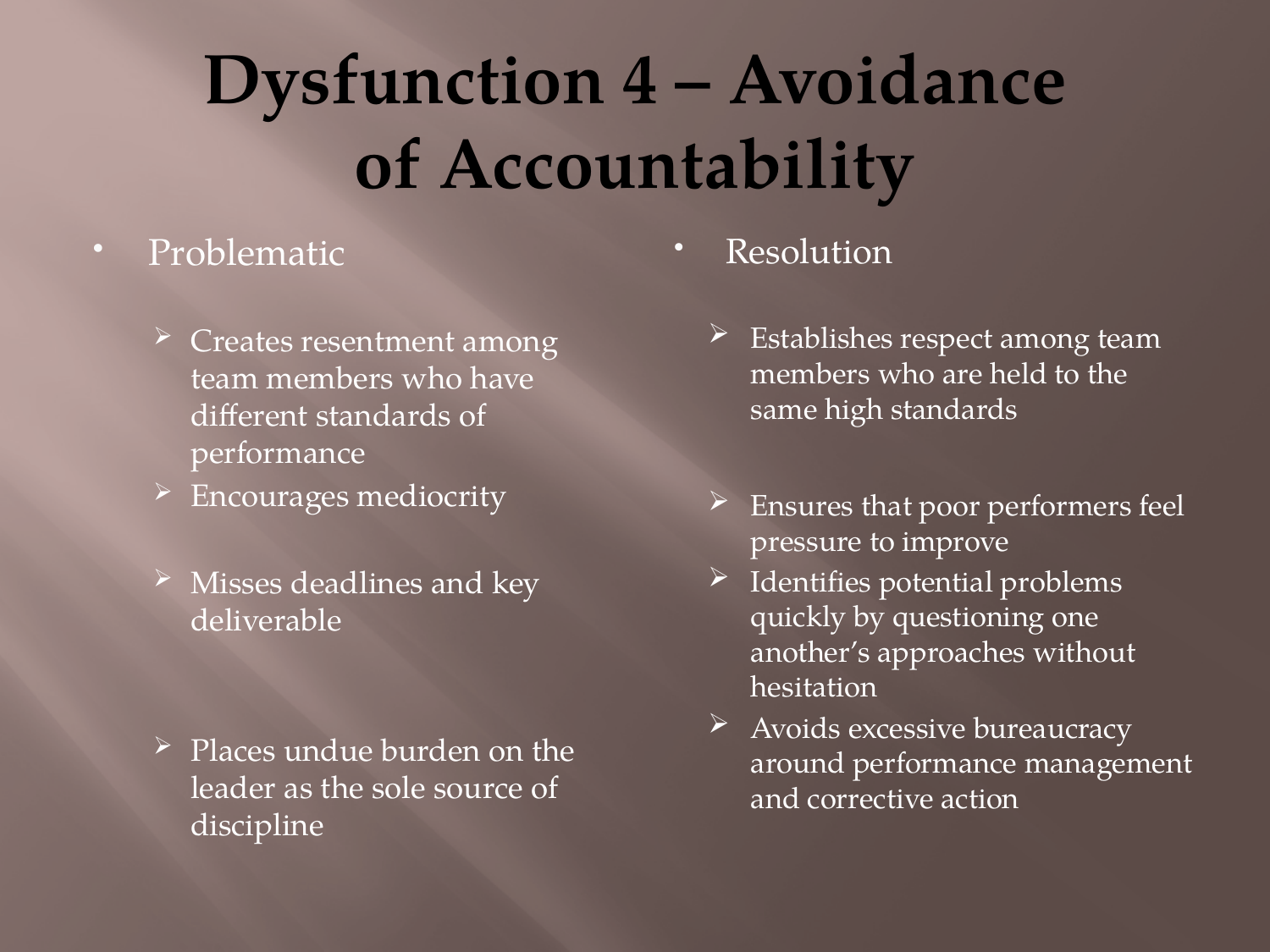

# Dysfunction 4 – Avoidance of Accountability
Problematic

Creates resentment among team members who have different standards of performance
Encourages mediocrity

Misses deadlines and key deliverable

Places undue burden on the leader as the sole source of discipline

Resolution

Establishes respect among team members who are held to the same high standards

Ensures that poor performers feel pressure to improve
Identifies potential problems quickly by questioning one another’s approaches without hesitation
Avoids excessive bureaucracy around performance management and corrective action